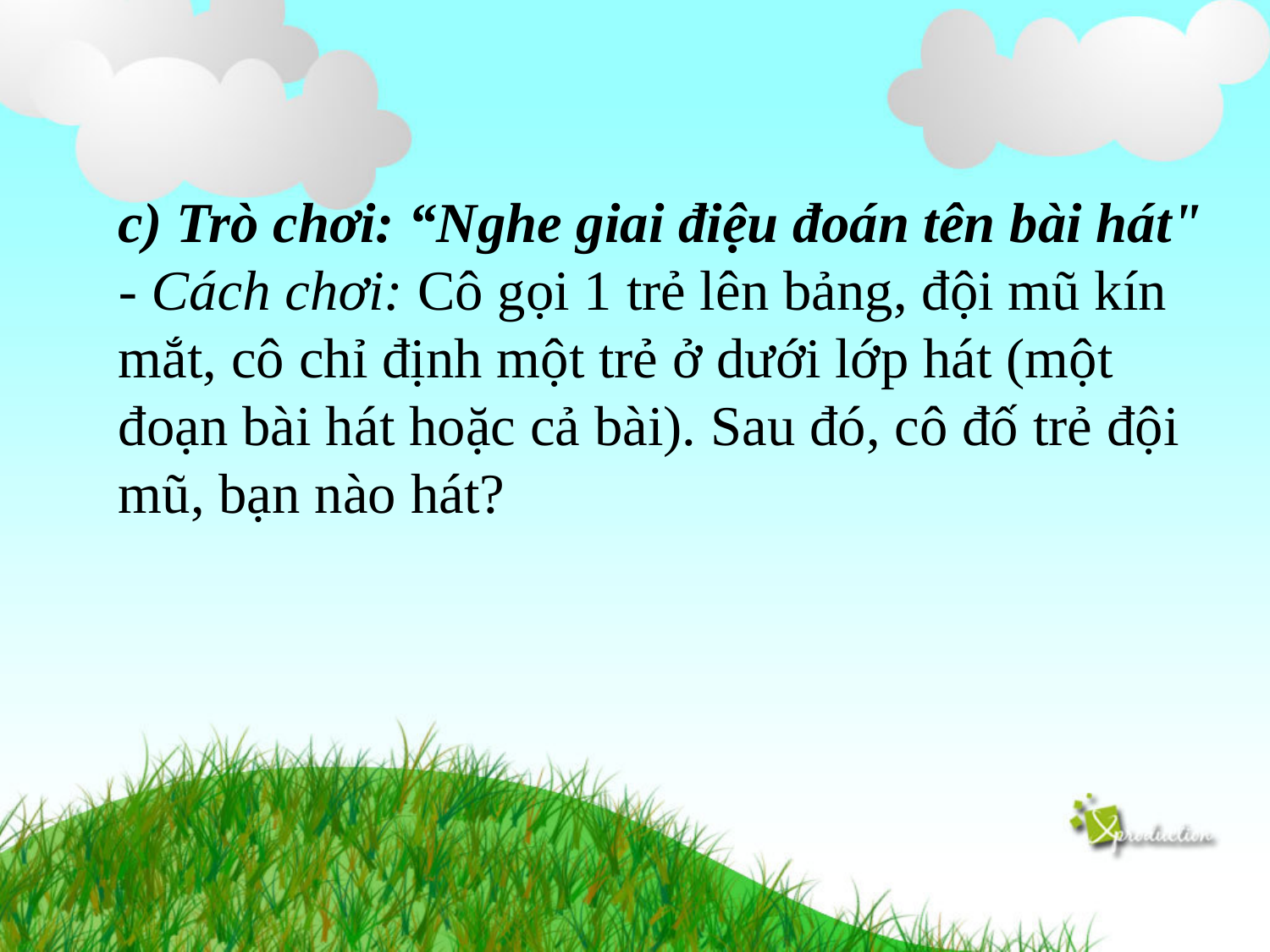

c) Trò chơi: “Nghe giai điệu đoán tên bài hát"
- Cách chơi: Cô gọi 1 trẻ lên bảng, đội mũ kín mắt, cô chỉ định một trẻ ở dưới lớp hát (một đoạn bài hát hoặc cả bài). Sau đó, cô đố trẻ đội mũ, bạn nào hát?